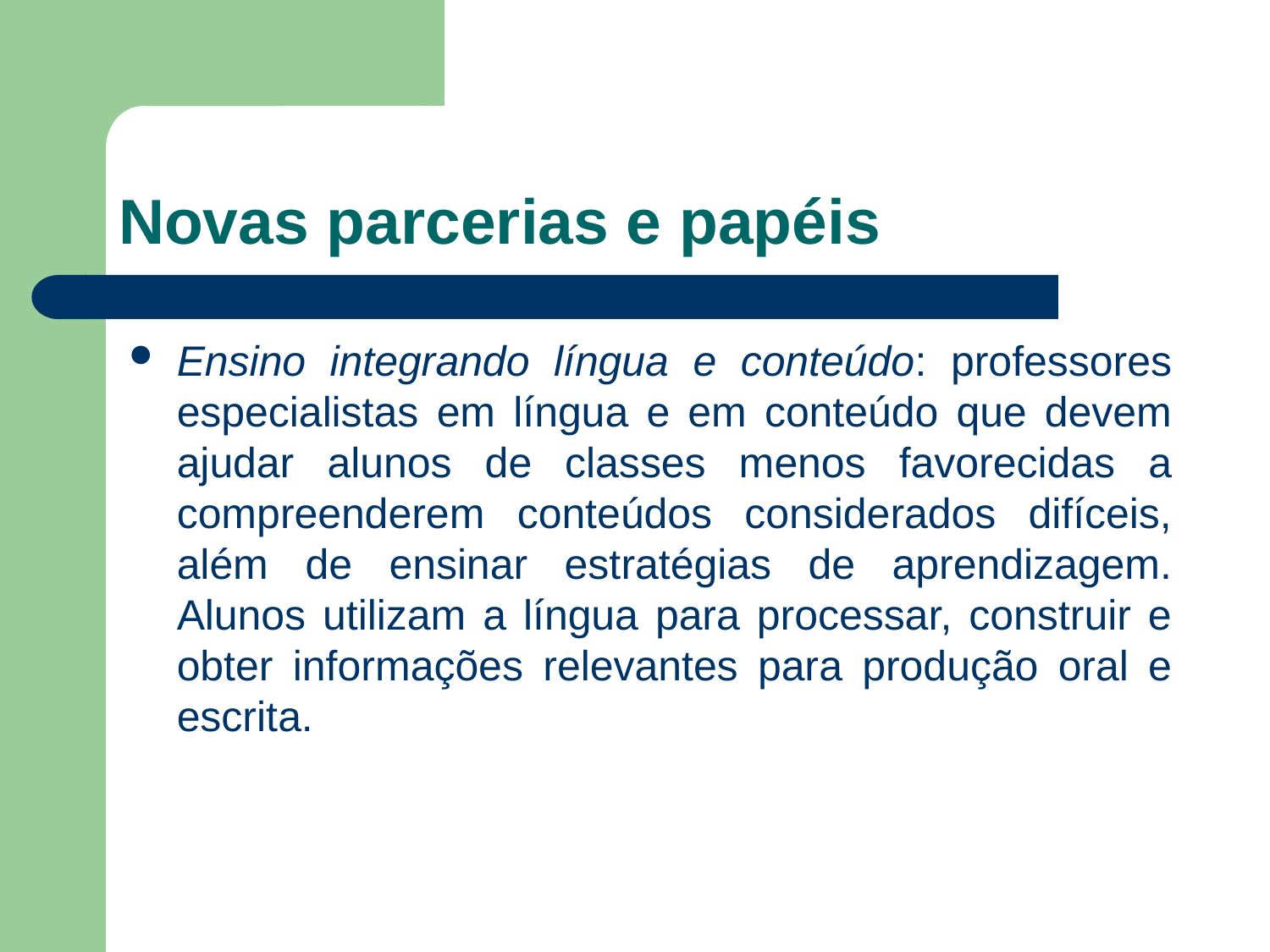

# Novas parcerias e papéis
Ensino integrando língua e conteúdo: professores especialistas em língua e em conteúdo que devem ajudar alunos de classes menos favorecidas a compreenderem conteúdos considerados difíceis, além de ensinar estratégias de aprendizagem. Alunos utilizam a língua para processar, construir e obter informações relevantes para produção oral e escrita.